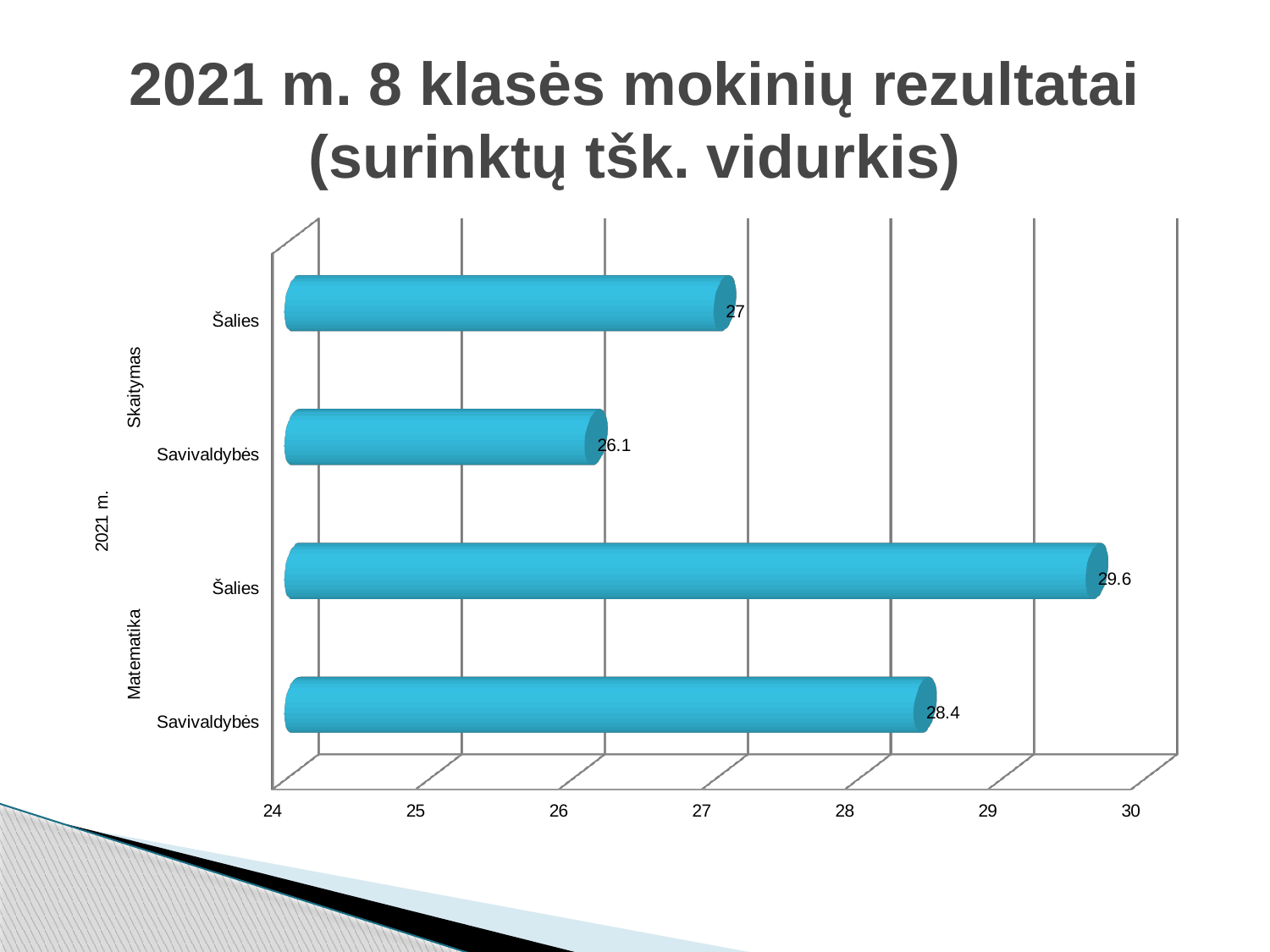

# 2021 m. 8 klasės mokinių rezultatai (surinktų tšk. vidurkis)

[unsupported chart]